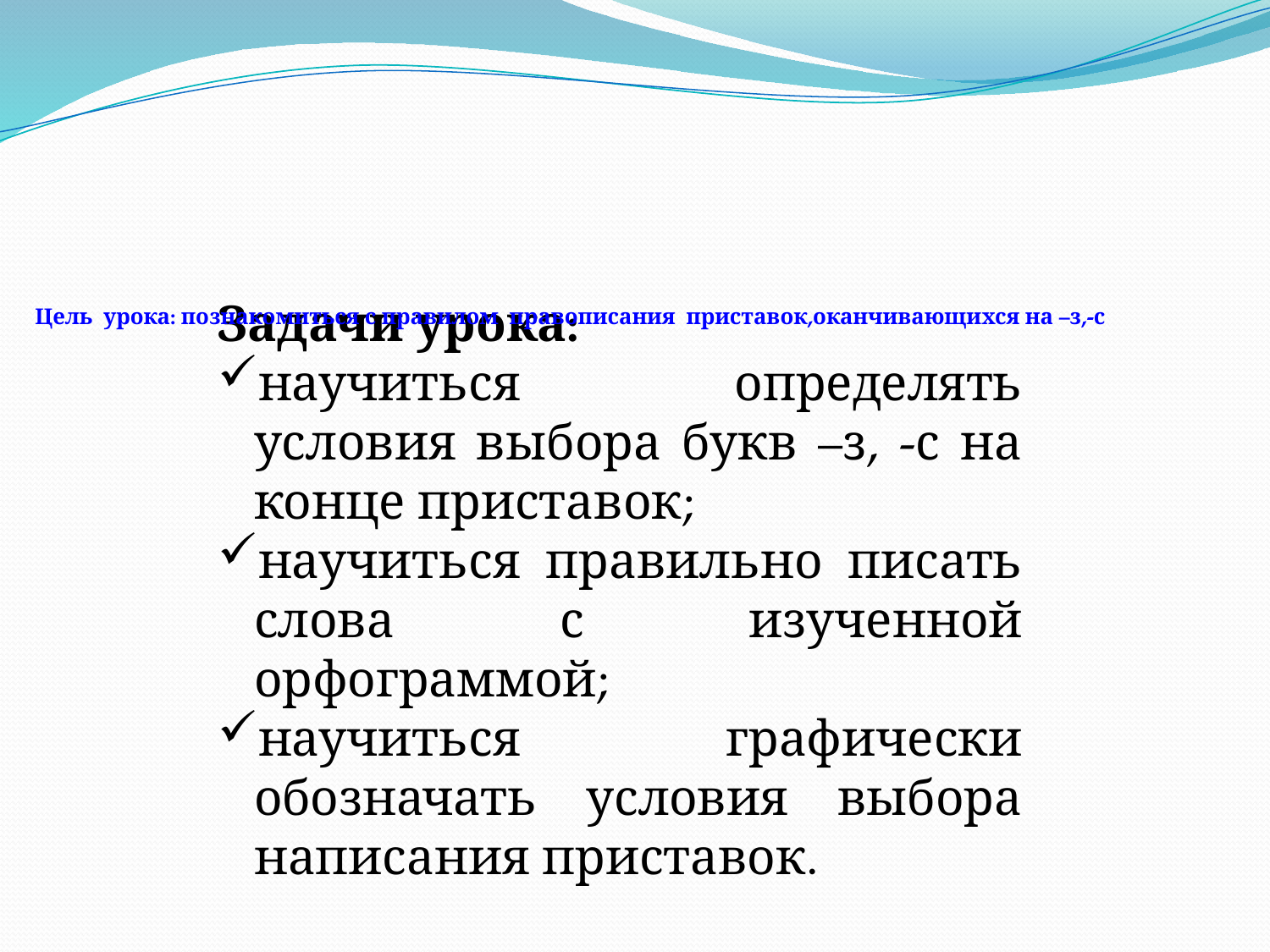

Задачи урока:
научиться определять условия выбора букв –з, -с на конце приставок;
научиться правильно писать слова с изученной орфограммой;
научиться графически обозначать условия выбора написания приставок.
# Цель  урока: познакомиться с правилом  правописания  приставок,оканчивающихся на –з,-с